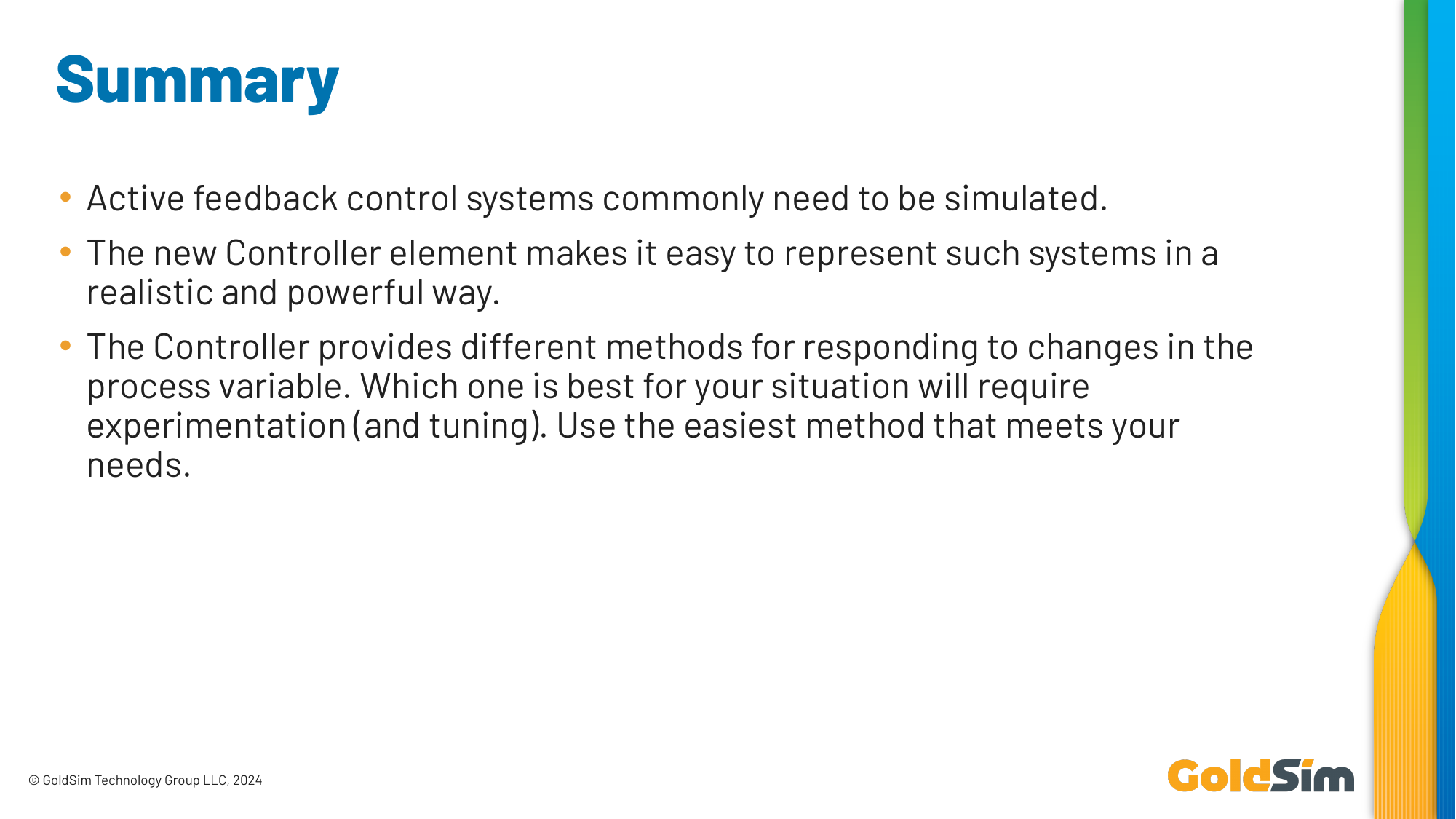

# Summary

Active feedback control systems commonly need to be simulated.
The new Controller element makes it easy to represent such systems in a realistic and powerful way.
The Controller provides different methods for responding to changes in the process variable. Which one is best for your situation will require experimentation (and tuning). Use the easiest method that meets your needs.

© GoldSim Technology Group LLC, 2024